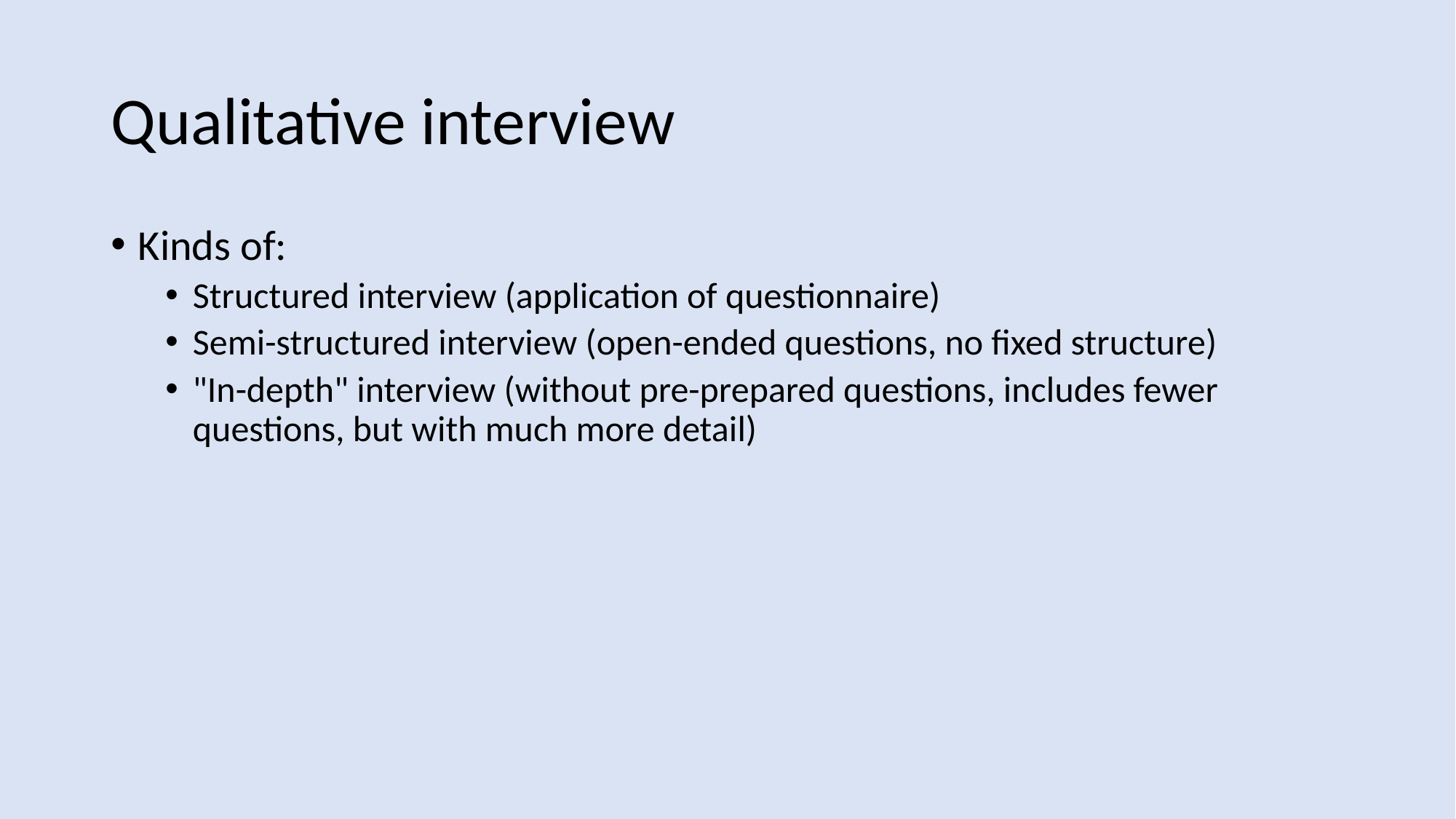

# Qualitative interview
Kinds of:
Structured interview (application of questionnaire)
Semi-structured interview (open-ended questions, no fixed structure)
"In-depth" interview (without pre-prepared questions, includes fewer questions, but with much more detail)